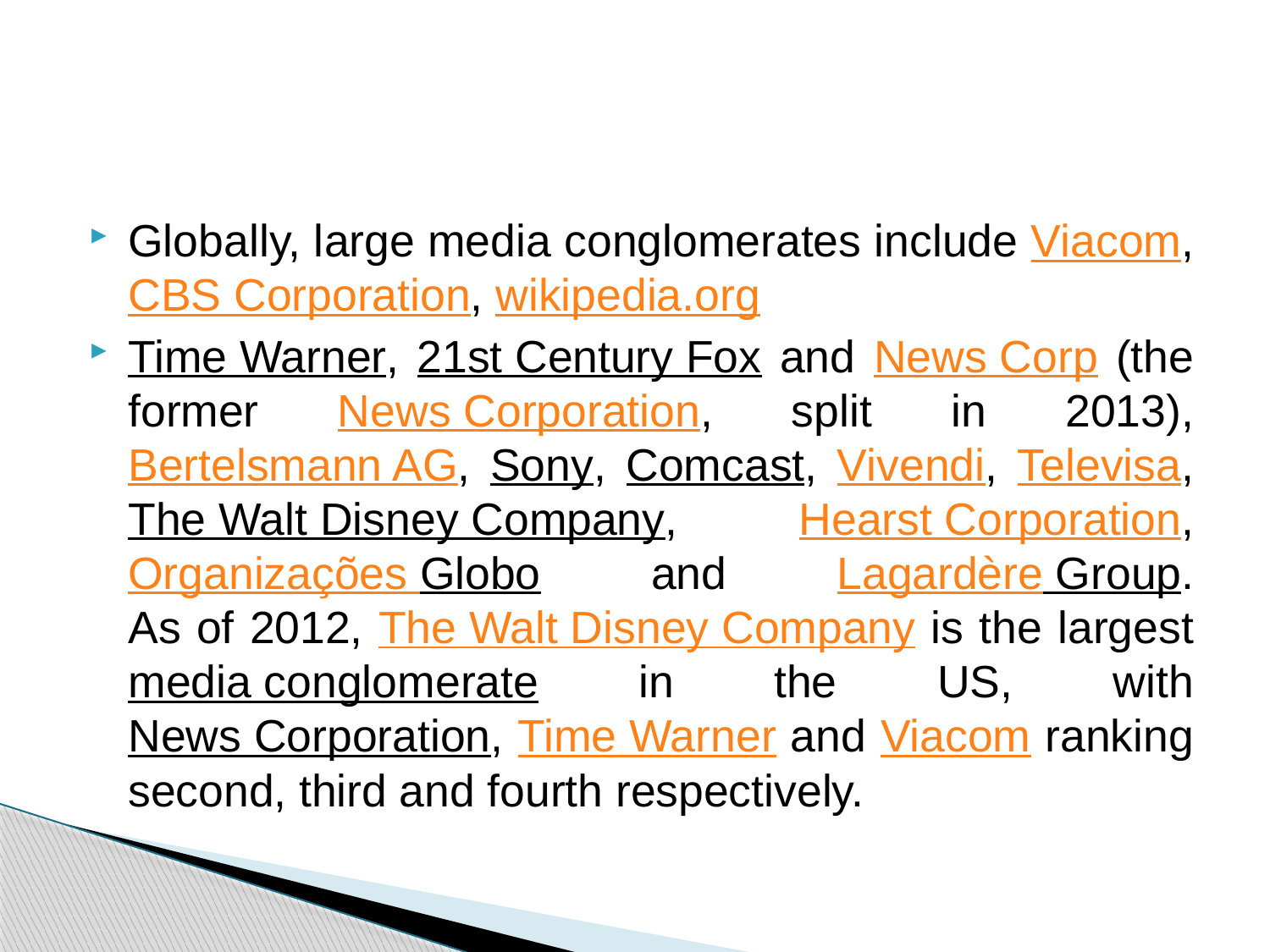

#
Globally, large media conglomerates include Viacom, CBS Corporation, wikipedia.org
Time Warner, 21st Century Fox and News Corp (the former News Corporation, split in 2013),Bertelsmann AG, Sony, Comcast, Vivendi, Televisa, The Walt Disney Company, Hearst Corporation, Organizações Globo and Lagardère Group.
As of 2012, The Walt Disney Company is the largest media conglomerate in the US, with News Corporation, Time Warner and Viacom ranking second, third and fourth respectively.